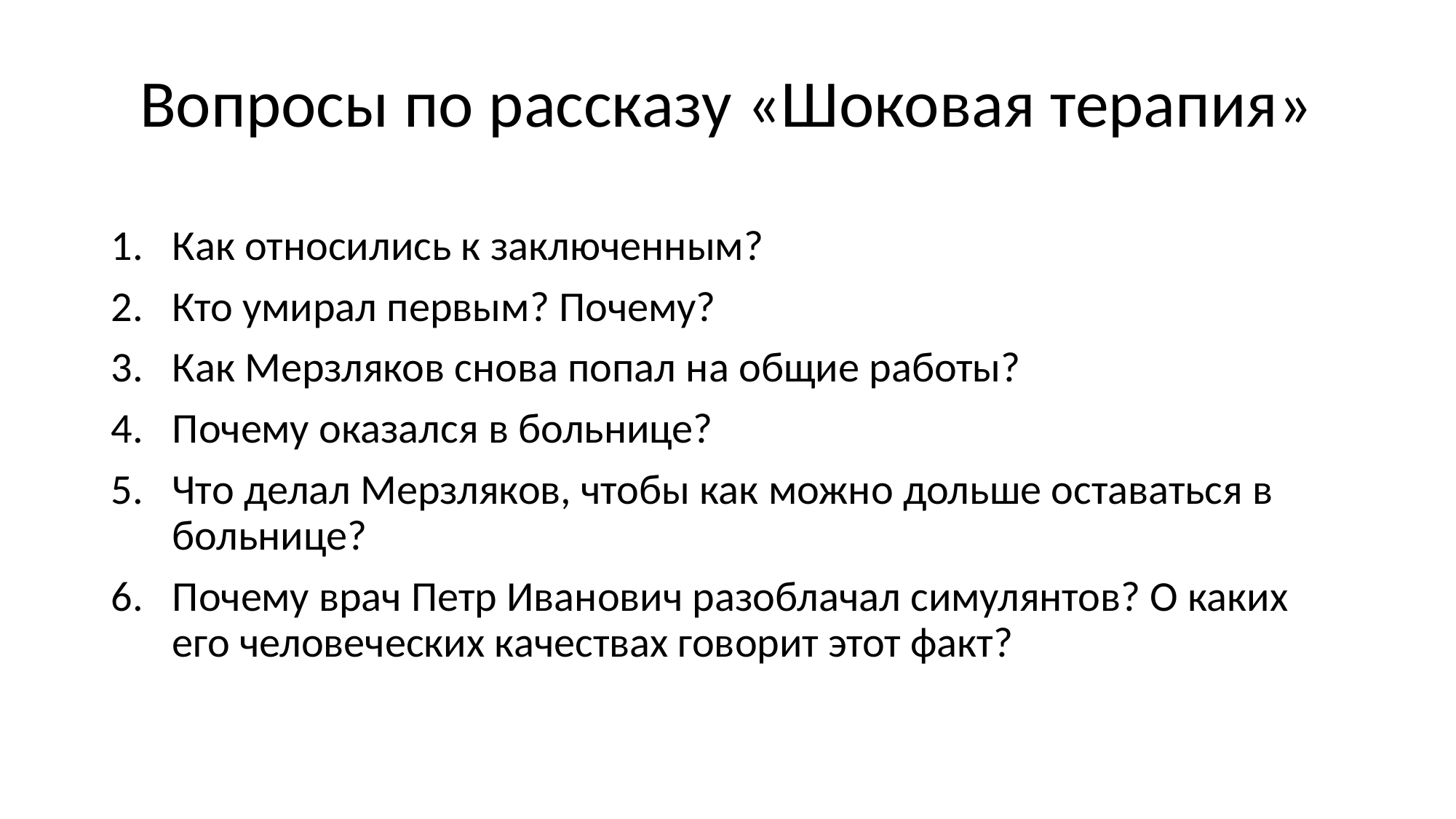

# Вопросы по рассказу «Шоковая терапия»
Как относились к заключенным?
Кто умирал первым? Почему?
Как Мерзляков снова попал на общие работы?
Почему оказался в больнице?
Что делал Мерзляков, чтобы как можно дольше оставаться в больнице?
Почему врач Петр Иванович разоблачал симулянтов? О каких его человеческих качествах говорит этот факт?